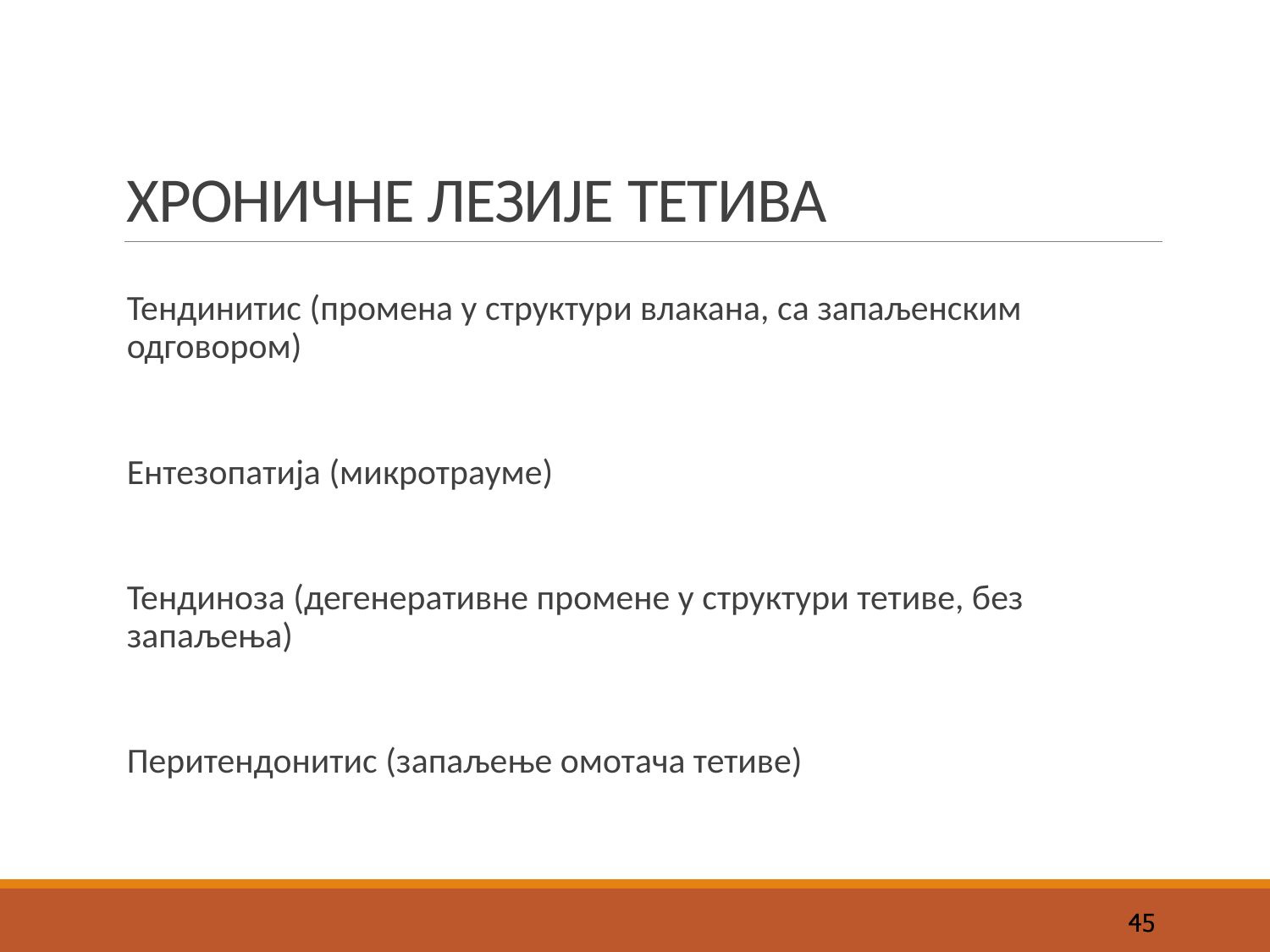

# ХРОНИЧНЕ ЛЕЗИЈЕ ТЕТИВА
Тендинитис (промена у структури влакана, са запаљенским одговором)

Ентезопатија (микротрауме)

Тендиноза (дегенеративне промене у структури тетиве, без запаљења)

Перитендонитис (запаљење омотача тетиве)
45